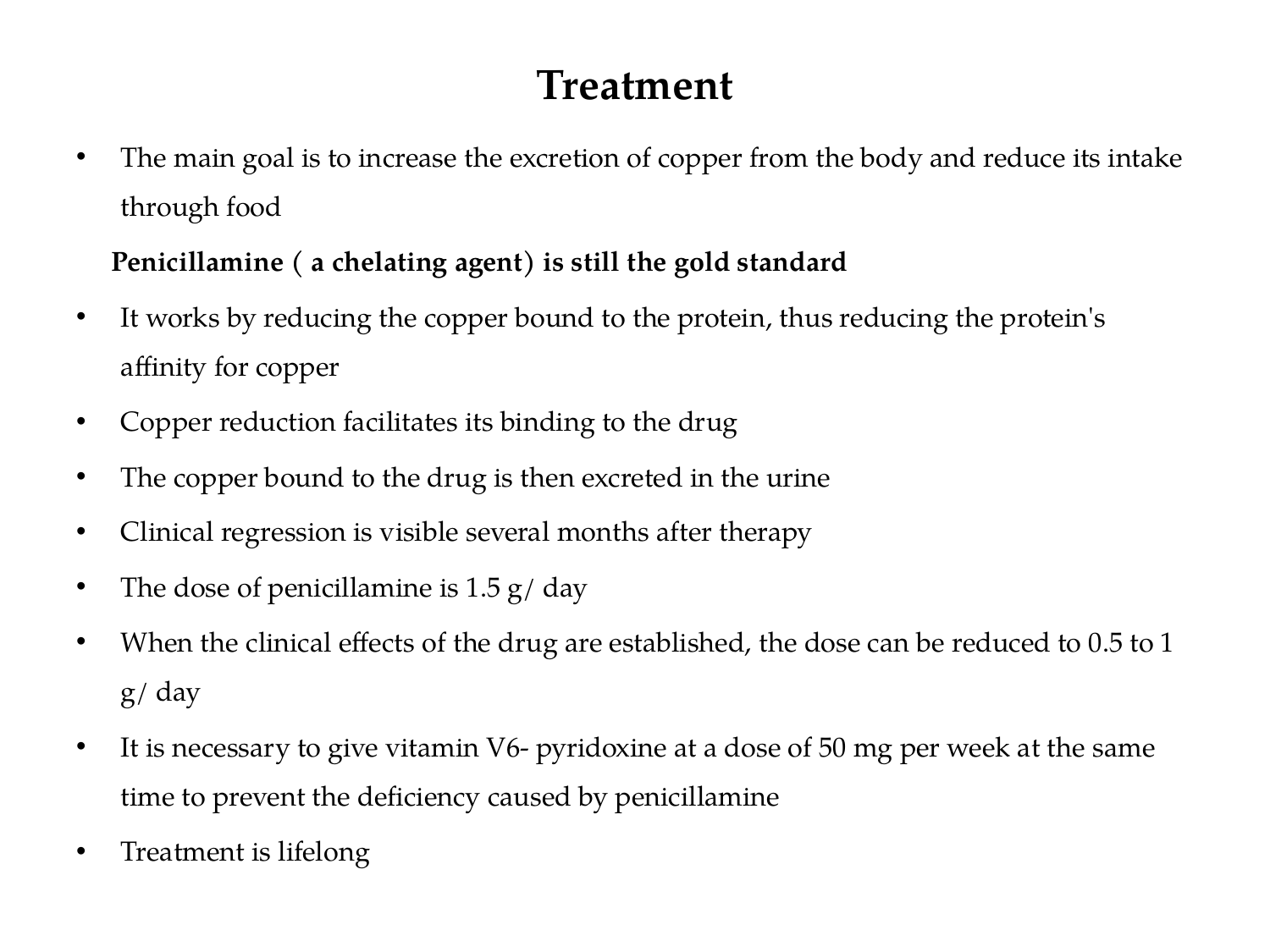

# Treatment
The main goal is to increase the excretion of copper from the body and reduce its intake through food
     Penicillamine ( a chelating agent) is still the gold standard
It works by reducing the copper bound to the protein, thus reducing the protein's affinity for copper
Copper reduction facilitates its binding to the drug
The copper bound to the drug is then excreted in the urine
Clinical regression is visible several months after therapy
The dose of penicillamine is 1.5 g/ day
When the clinical effects of the drug are established, the dose can be reduced to 0.5 to 1 g/ day
It is necessary to give vitamin V6- pyridoxine at a dose of 50 mg per week at the same time to prevent the deficiency caused by penicillamine
Treatment is lifelong